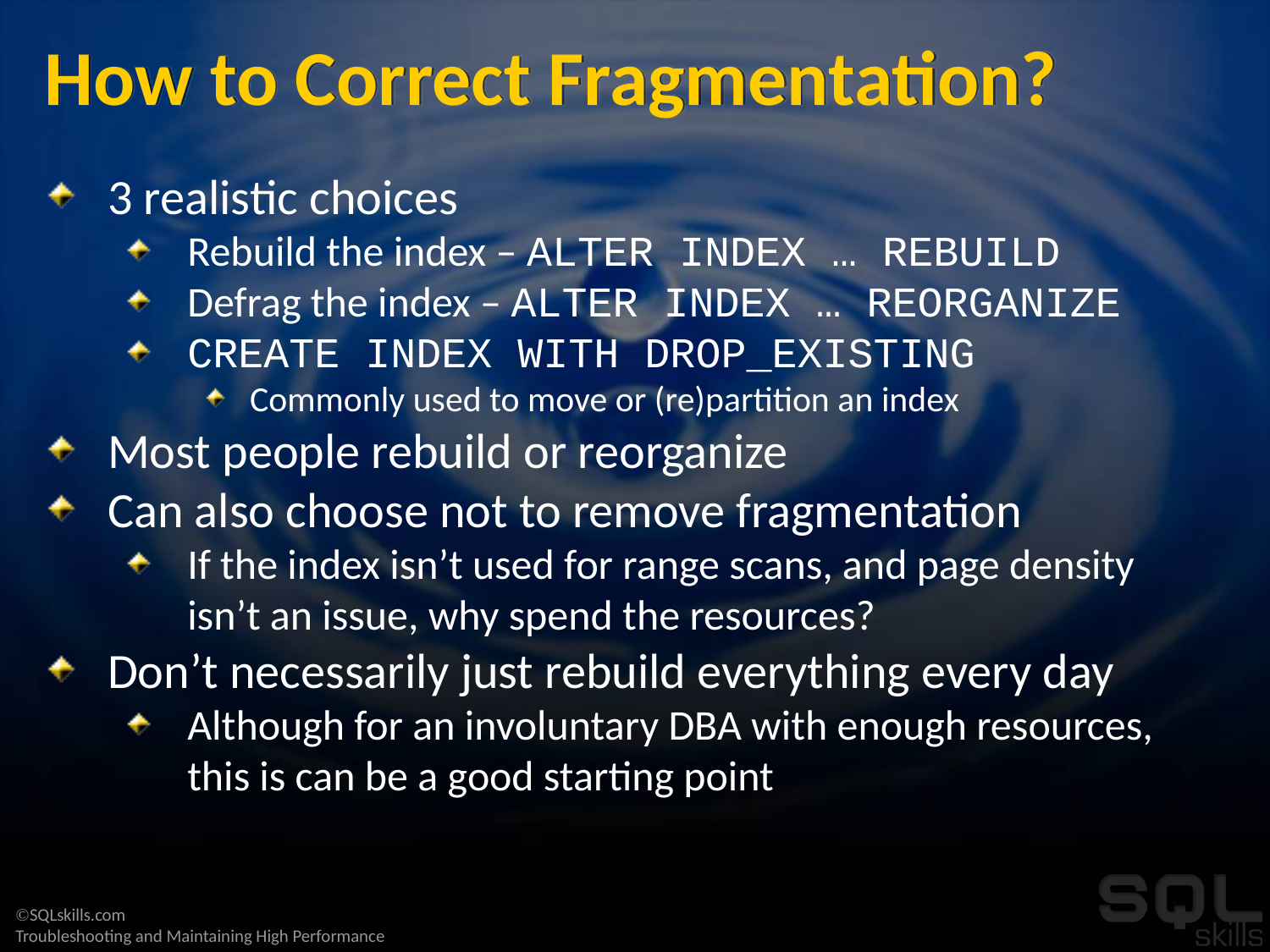

# How to Correct Fragmentation?
3 realistic choices
Rebuild the index – ALTER INDEX … REBUILD
Defrag the index – ALTER INDEX … REORGANIZE
CREATE INDEX WITH DROP_EXISTING
Commonly used to move or (re)partition an index
Most people rebuild or reorganize
Can also choose not to remove fragmentation
If the index isn’t used for range scans, and page density isn’t an issue, why spend the resources?
Don’t necessarily just rebuild everything every day
Although for an involuntary DBA with enough resources, this is can be a good starting point